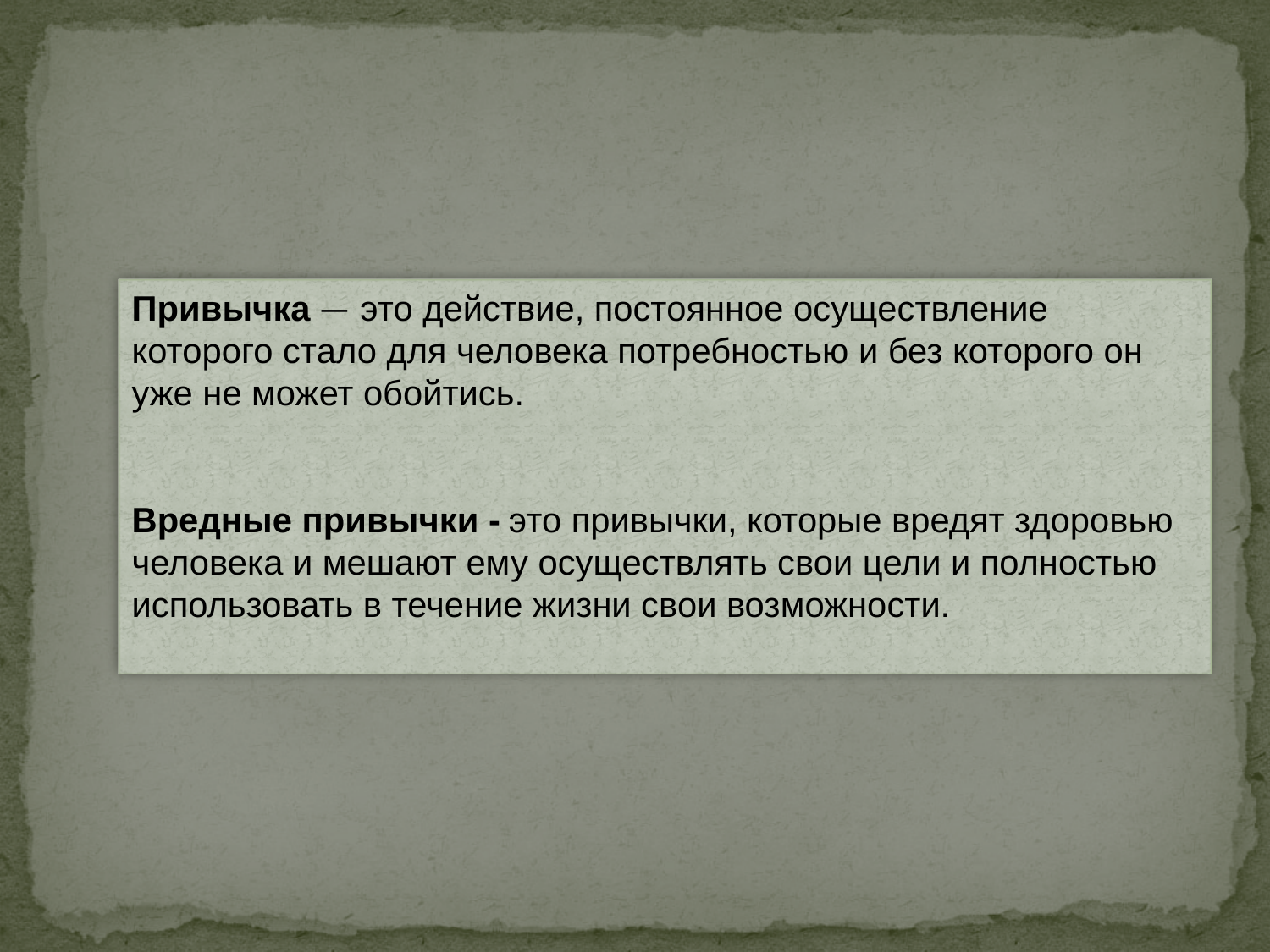

Привычка — это действие, постоянное осуществление которого стало для человека потребностью и без которого он уже не может обойтись.

Вредные привычки - это привычки, которые вредят здоровью человека и мешают ему осуществлять свои цели и полностью использовать в течение жизни свои возможности.